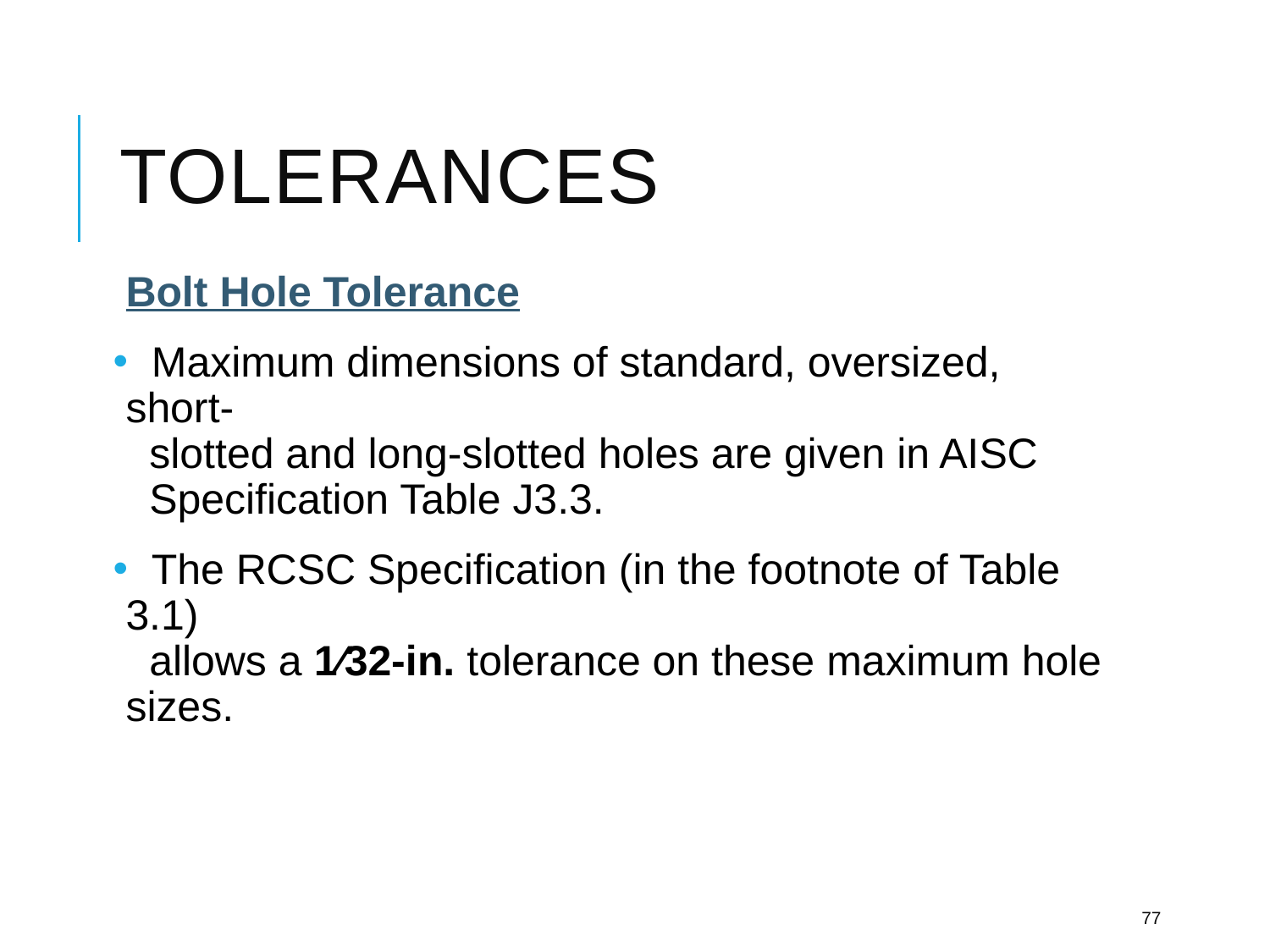

# Tolerances
Bolt Hole Tolerance
  Maximum dimensions of standard, oversized, short-
  slotted and long-slotted holes are given in AISC
  Specification Table J3.3.
  The RCSC Specification (in the footnote of Table 3.1)
  allows a 1∕32-in. tolerance on these maximum hole sizes.
77